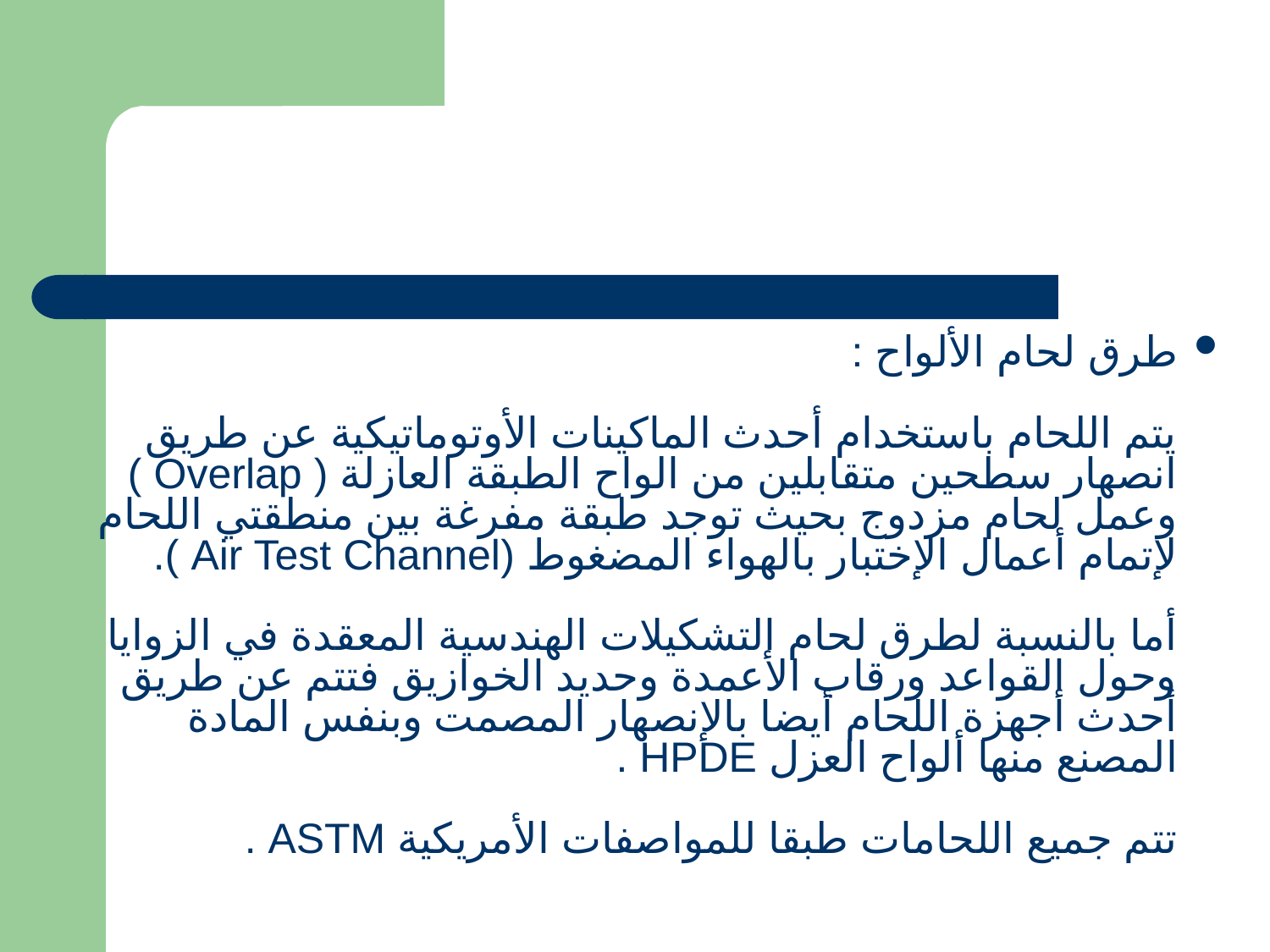

طرق لحام الألواح :
يتم اللحام باستخدام أحدث الماكينات الأوتوماتيكية عن طريق انصهار سطحين متقابلين من الواح الطبقة العازلة ( Overlap ) وعمل لحام مزدوج بحيث توجد طبقة مفرغة بين منطقتي اللحام لإتمام أعمال الإختبار بالهواء المضغوط (Air Test Channel ).
أما بالنسبة لطرق لحام التشكيلات الهندسية المعقدة في الزوايا وحول القواعد ورقاب الأعمدة وحديد الخوازيق فتتم عن طريق أحدث أجهزة اللحام أيضا بالإنصهار المصمت وبنفس المادة المصنع منها ألواح العزل HPDE .
تتم جميع اللحامات طبقا للمواصفات الأمريكية ASTM .